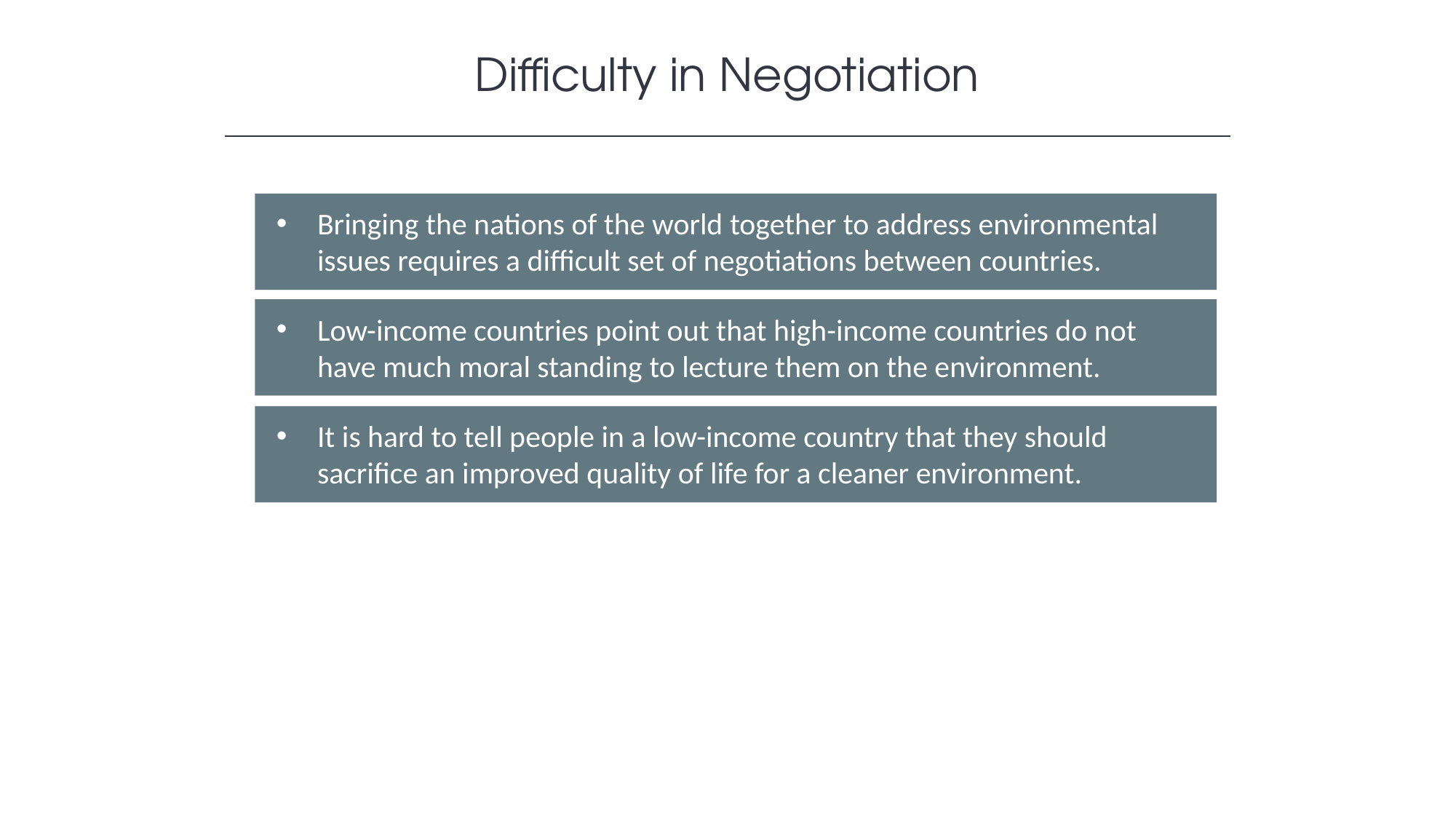

Difficulty in Negotiation

Bringing the nations of the world together to address environmental issues requires a difficult set of negotiations between countries.

Low-income countries point out that high-income countries do not have much moral standing to lecture them on the environment.

It is hard to tell people in a low-income country that they should sacrifice an improved quality of life for a cleaner environment.